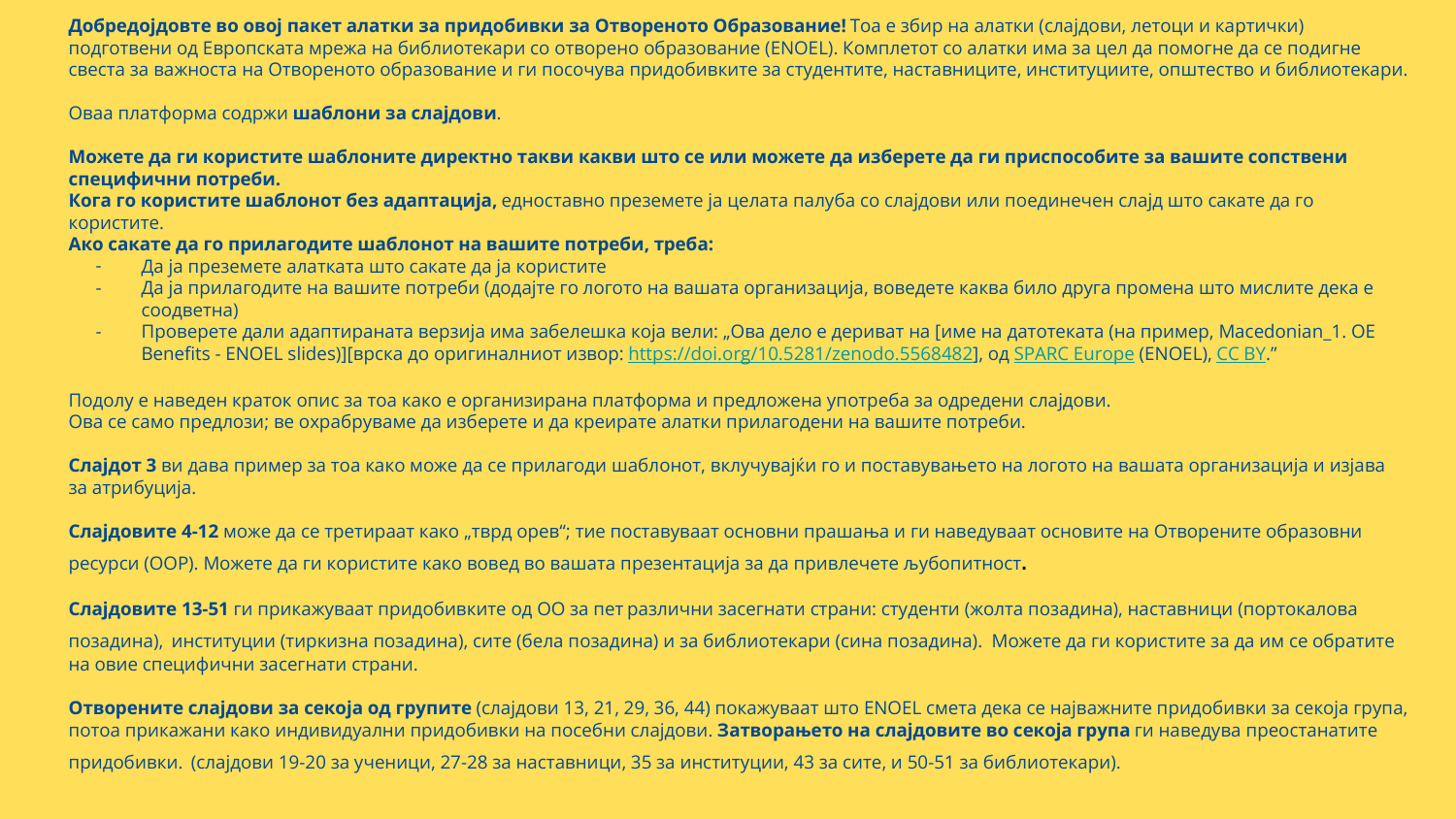

Добредојдовте во овој пакет алатки за придобивки за Отвореното Образование! Тоа е збир на алатки (слајдови, летоци и картички) подготвени од Европската мрежа на библиотекари со отворено образование (ENOEL). Комплетот со алатки има за цел да помогне да се подигне свеста за важноста на Отвореното образование и ги посочува придобивките за студентите, наставниците, институциите, општество и библиотекари.

Оваа платформа содржи шаблони за слајдови.

Можете да ги користите шаблоните директно такви какви што се или можете да изберете да ги приспособите за вашите сопствени специфични потреби.
Кога го користите шаблонот без адаптација, едноставно преземете ја целата палуба со слајдови или поединечен слајд што сакате да го користите.
Ако сакате да го прилагодите шаблонот на вашите потреби, треба:
Да ја преземете алатката што сакате да ја користите
Да ја прилагодите на вашите потреби (додајте го логото на вашата организација, воведете каква било друга промена што мислите дека е соодветна)
Проверете дали адаптираната верзија има забелешка која вели: „Ова дело е дериват на [име на датотеката (на пример, Macedonian_1. OE Benefits - ENOEL slides)][врска до оригиналниот извор: https://doi.org/10.5281/zenodo.5568482], од SPARC Europe (ENOEL), CC BY.”

Подолу е наведен краток опис за тоа како е организирана платформа и предложена употреба за одредени слајдови.
Ова се само предлози; ве охрабруваме да изберете и да креирате алатки прилагодени на вашите потреби.

Слајдот 3 ви дава пример за тоа како може да се прилагоди шаблонот, вклучувајќи го и поставувањето на логото на вашата организација и изјава за атрибуција.

Слајдовите 4-12 може да се третираат како „тврд орев“; тие поставуваат основни прашања и ги наведуваат основите на Отворените образовни ресурси (ООР). Можете да ги користите како вовед во вашата презентација за да привлечете љубопитност.

Слајдовите 13-51 ги прикажуваат придобивките од ОО за пет различни засегнати страни: студенти (жолта позадина), наставници (портокалова позадина), институции (тиркизна позадина), сите (бела позадина) и за библиотекари (сина позадина).  Можете да ги користите за да им се обратите на овие специфични засегнати страни.
Отворените слајдови за секоја од групите (слајдови 13, 21, 29, 36, 44) покажуваат што ENOEL смета дека се најважните придобивки за секоја група, потоа прикажани како индивидуални придобивки на посебни слајдови. Затворањето на слајдовите во секоја група ги наведува преостанатите придобивки. (слајдови 19-20 за ученици, 27-28 за наставници, 35 за институции, 43 за сите, и 50-51 за библиотекари).